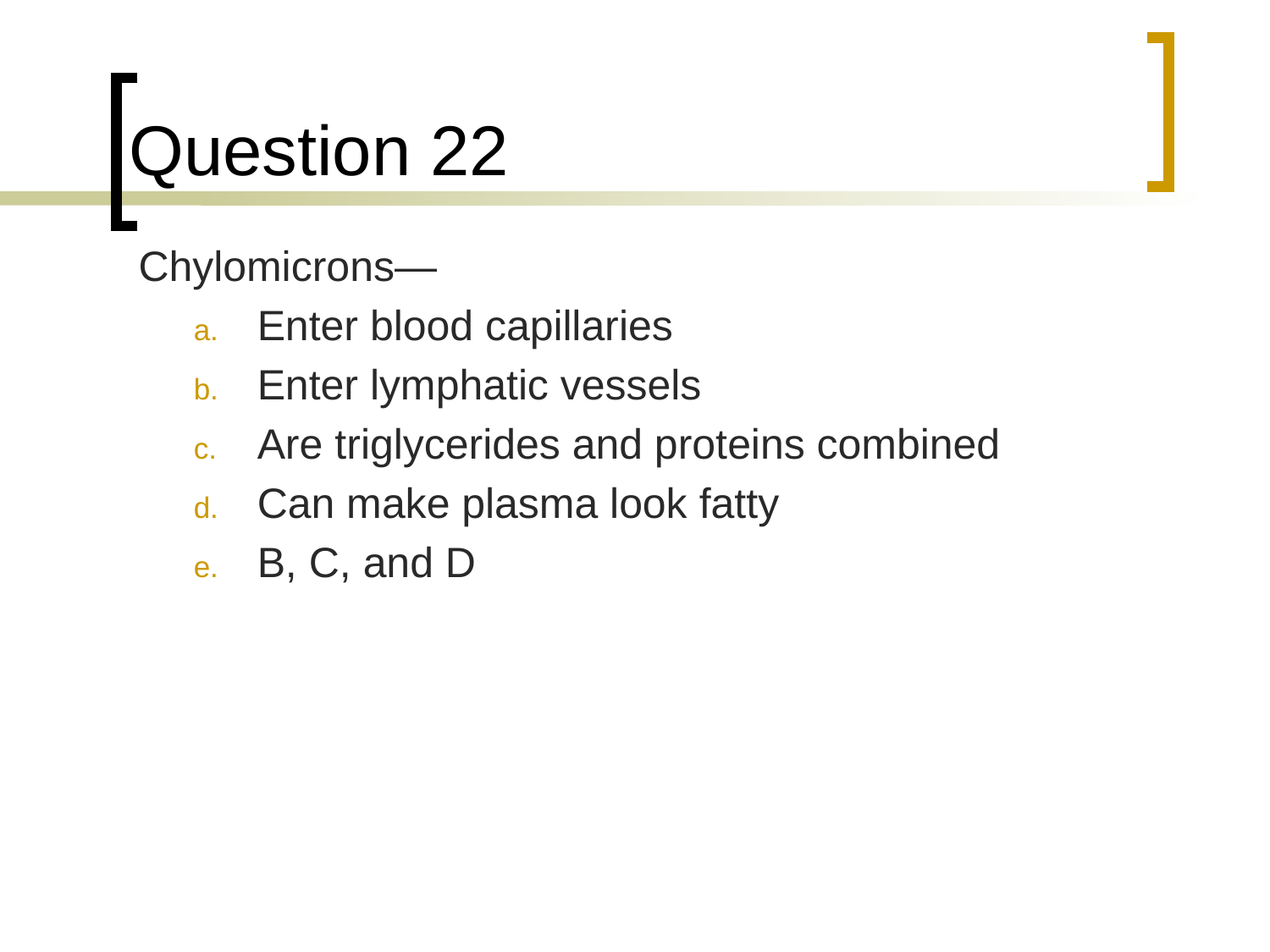

# Question 22
	Chylomicrons—
Enter blood capillaries
Enter lymphatic vessels
Are triglycerides and proteins combined
Can make plasma look fatty
B, C, and D